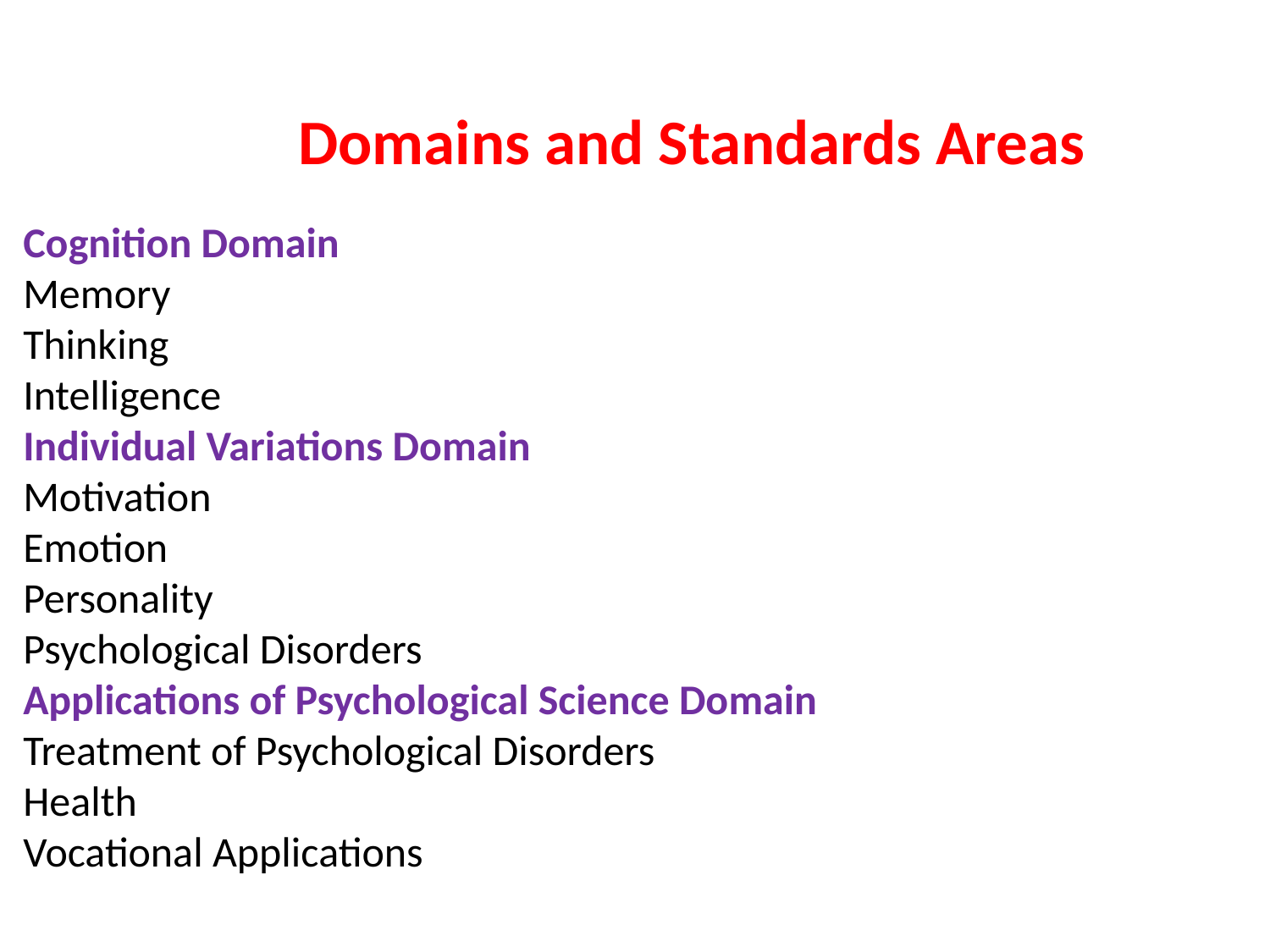

Domains and Standards Areas

Cognition Domain
Memory
Thinking
Intelligence
Individual Variations Domain
Motivation
Emotion
Personality
Psychological Disorders
Applications of Psychological Science Domain
Treatment of Psychological Disorders
Health
Vocational Applications